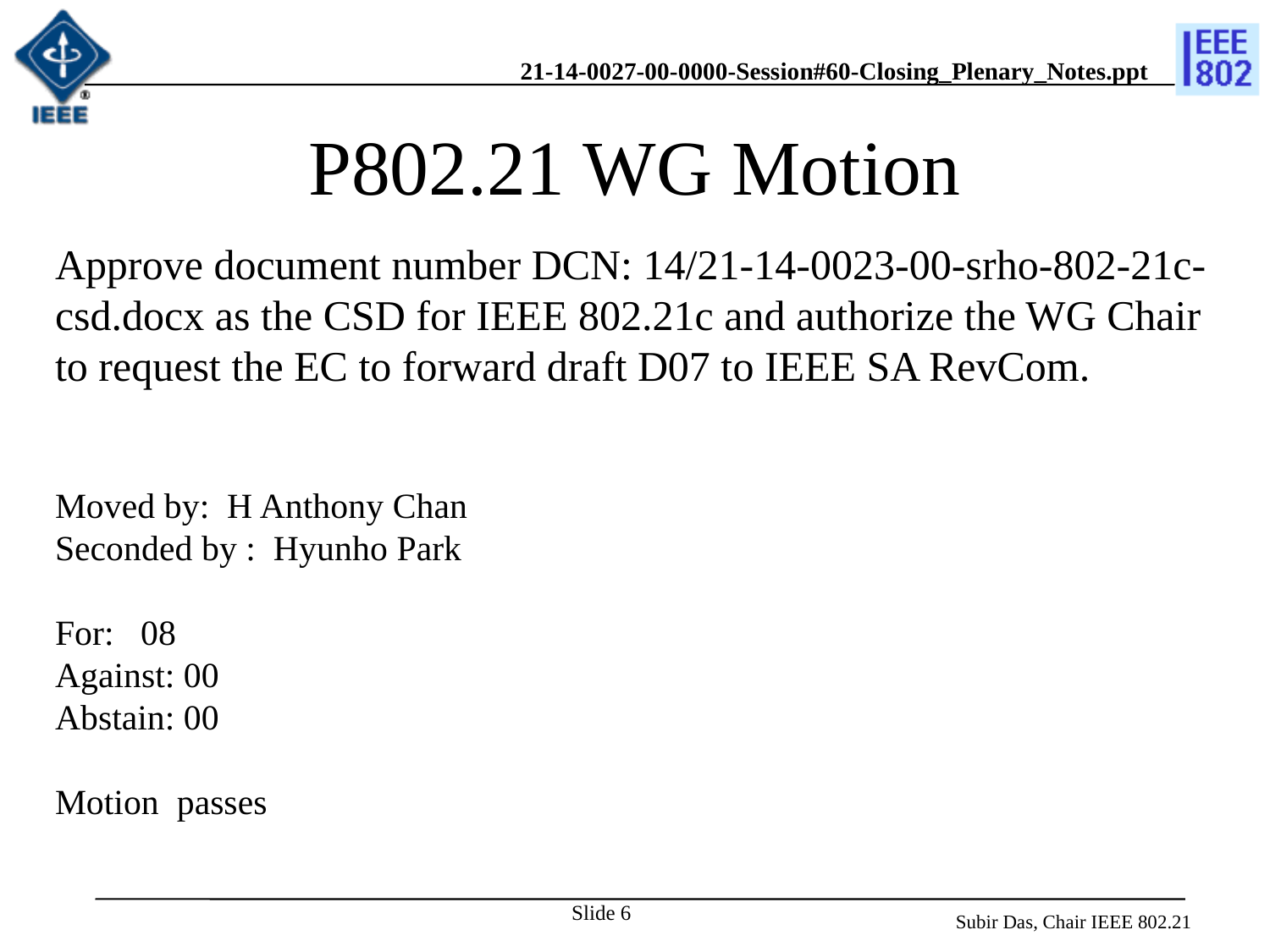

# P802.21 WG Motion
Approve document number DCN: 14/21-14-0023-00-srho-802-21c-csd.docx as the CSD for IEEE 802.21c and authorize the WG Chair to request the EC to forward draft D07 to IEEE SA RevCom.

Moved by:  H Anthony Chan
Seconded by :  Hyunho Park

For:   08
Against: 00
Abstain: 00

Motion  passes
Slide 6
Subir Das, Chair IEEE 802.21